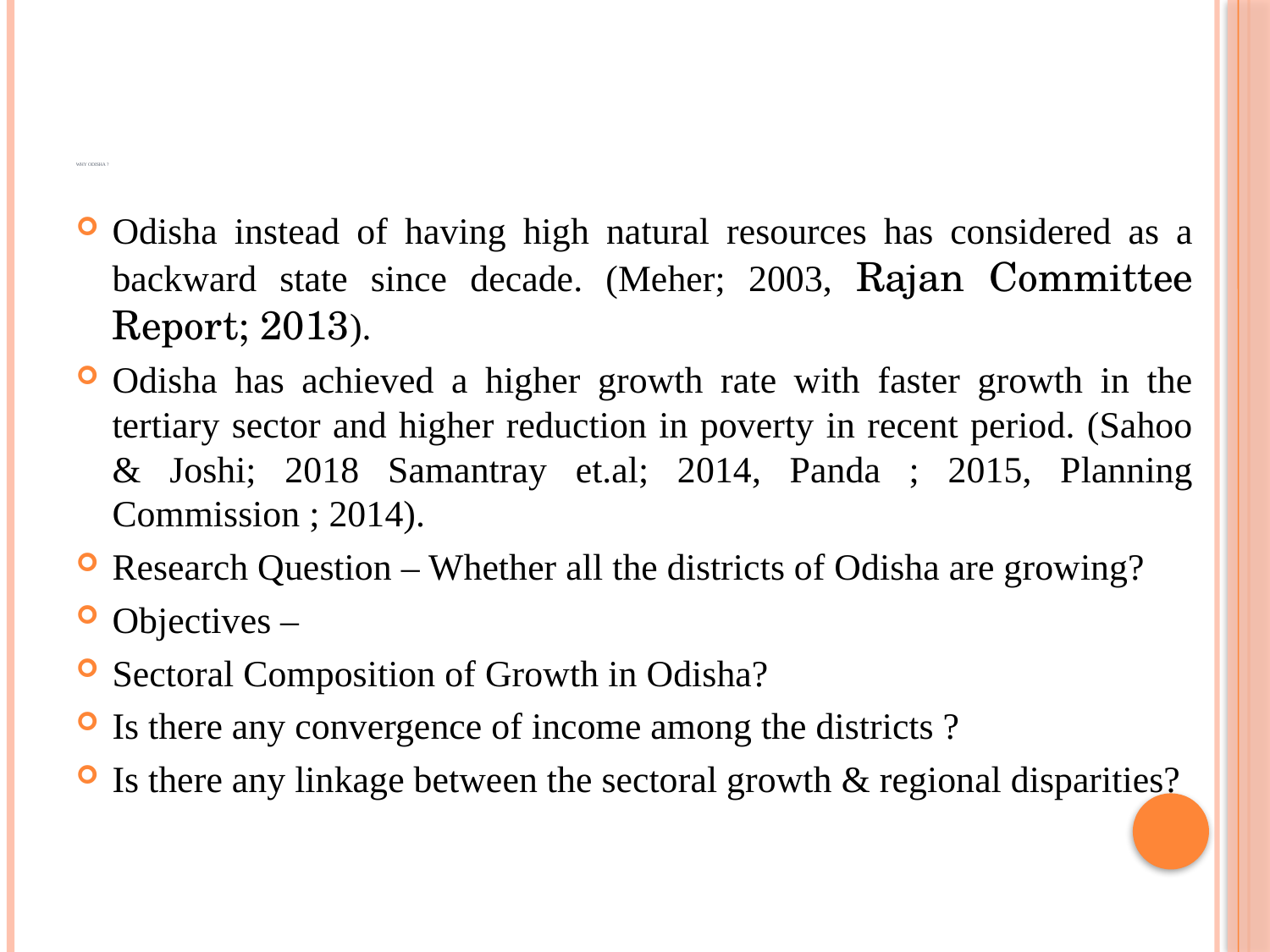

# Why Odisha ?
Odisha instead of having high natural resources has considered as a backward state since decade. (Meher; 2003, Rajan Committee Report; 2013).
Odisha has achieved a higher growth rate with faster growth in the tertiary sector and higher reduction in poverty in recent period. (Sahoo & Joshi; 2018 Samantray et.al; 2014, Panda ; 2015, Planning Commission ; 2014).
Research Question – Whether all the districts of Odisha are growing?
Objectives –
Sectoral Composition of Growth in Odisha?
Is there any convergence of income among the districts ?
Is there any linkage between the sectoral growth & regional disparities?